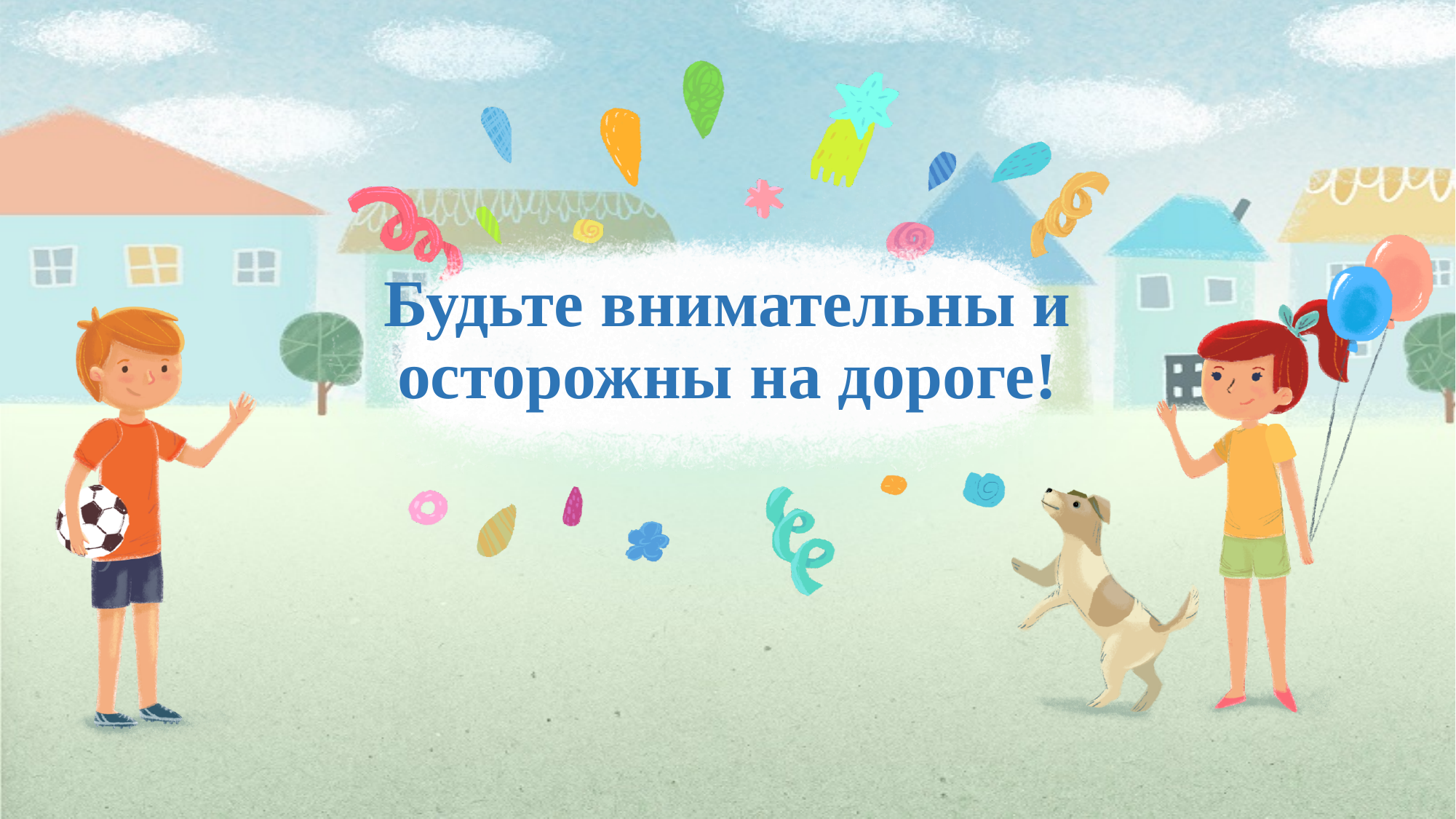

# Будьте внимательны и осторожны на дороге!